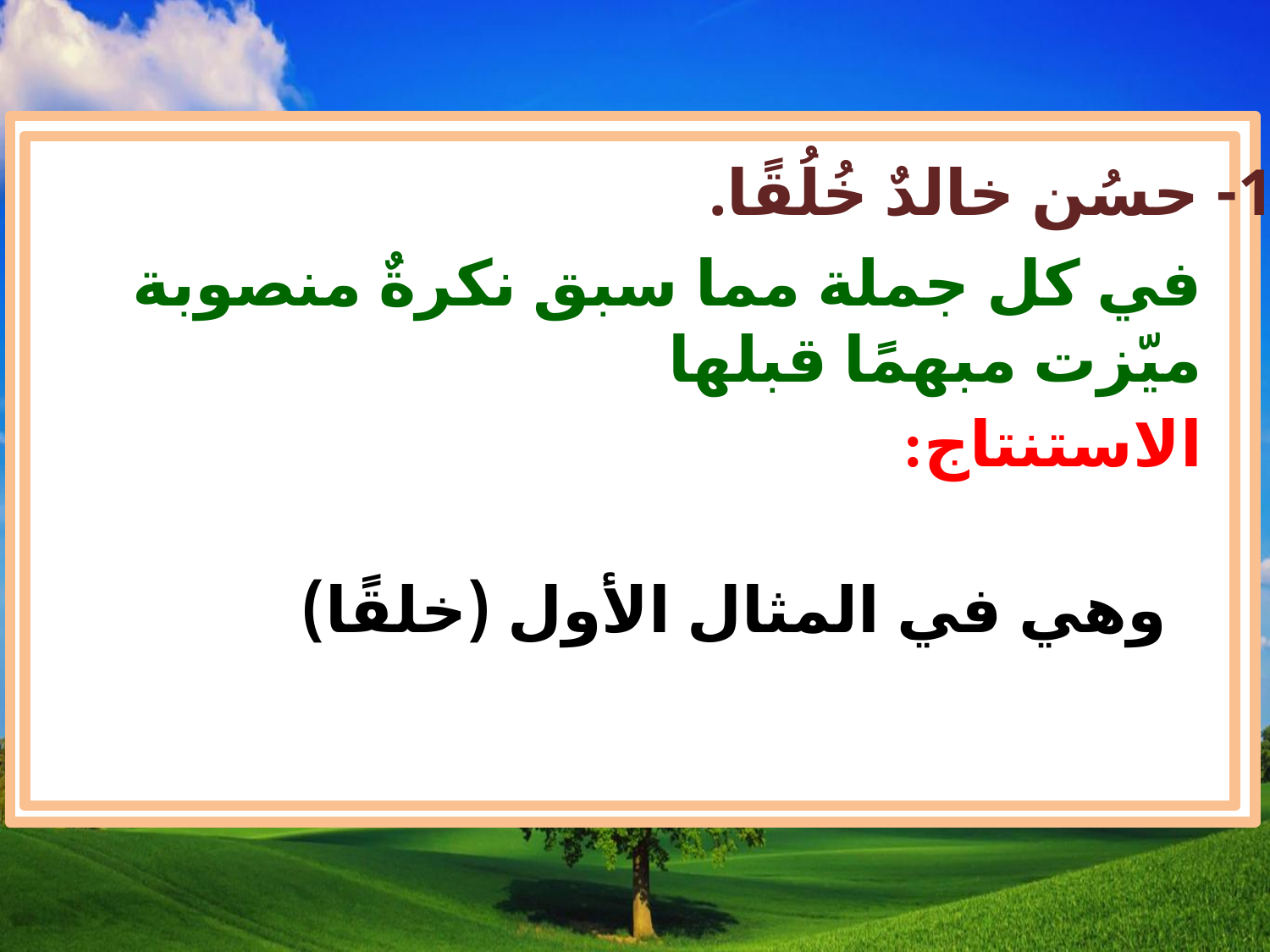

1- حسُن خالدٌ خُلُقًا.
في كل جملة مما سبق نكرةٌ منصوبة ميّزت مبهمًا قبلها
الاستنتاج:
وهي في المثال الأول (خلقًا)